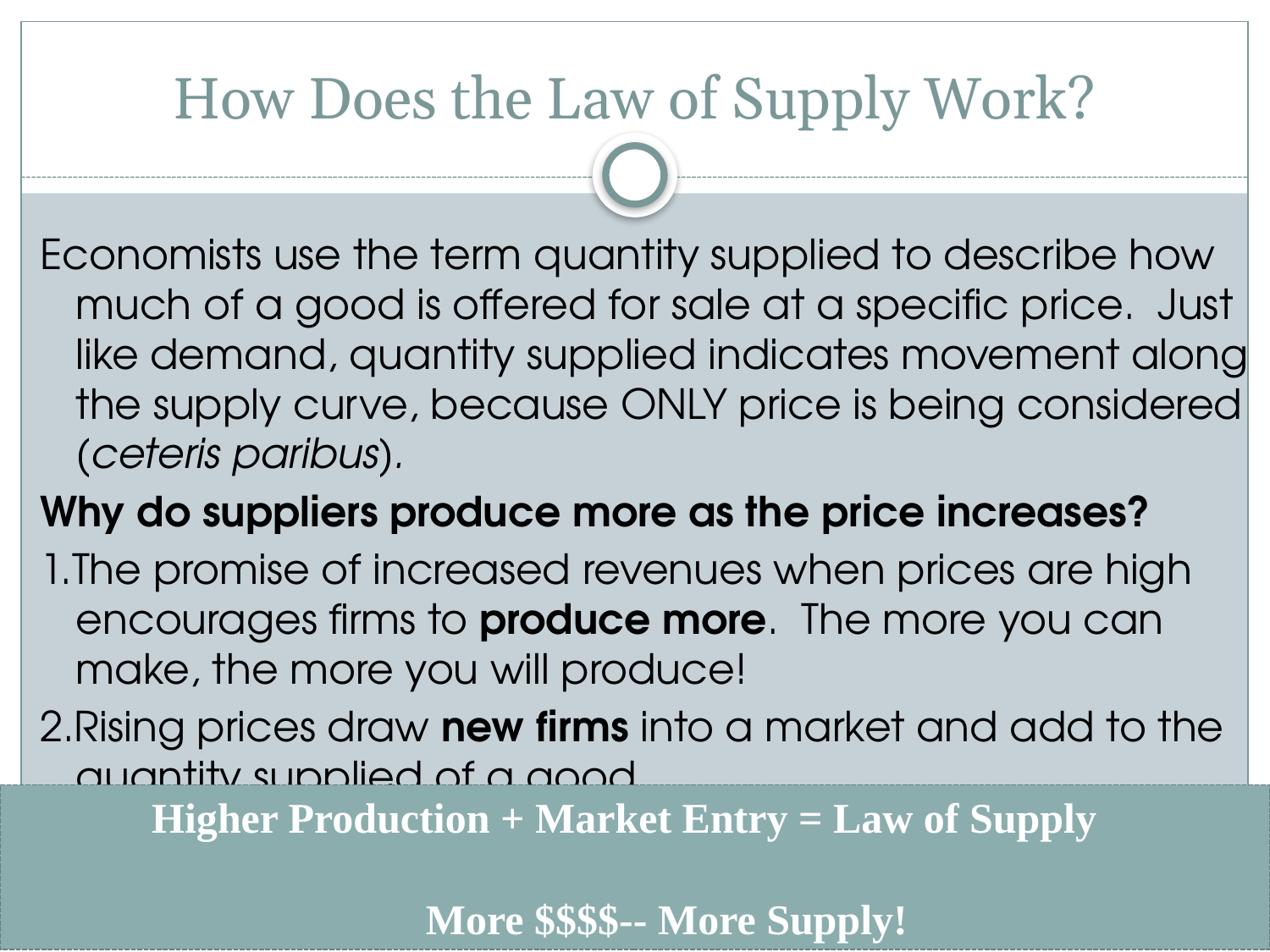

# How Does the Law of Supply Work?
Economists use the term quantity supplied to describe how much of a good is offered for sale at a specific price.  Just like demand, quantity supplied indicates movement along the supply curve, because ONLY price is being considered (ceteris paribus).
Why do suppliers produce more as the price increases?
1.The promise of increased revenues when prices are high encourages firms to produce more.  The more you can make, the more you will produce!
2.Rising prices draw new firms into a market and add to the quantity supplied of a good.

Higher Production + Market Entry = Law of Supply

More $$$$-- More Supply!